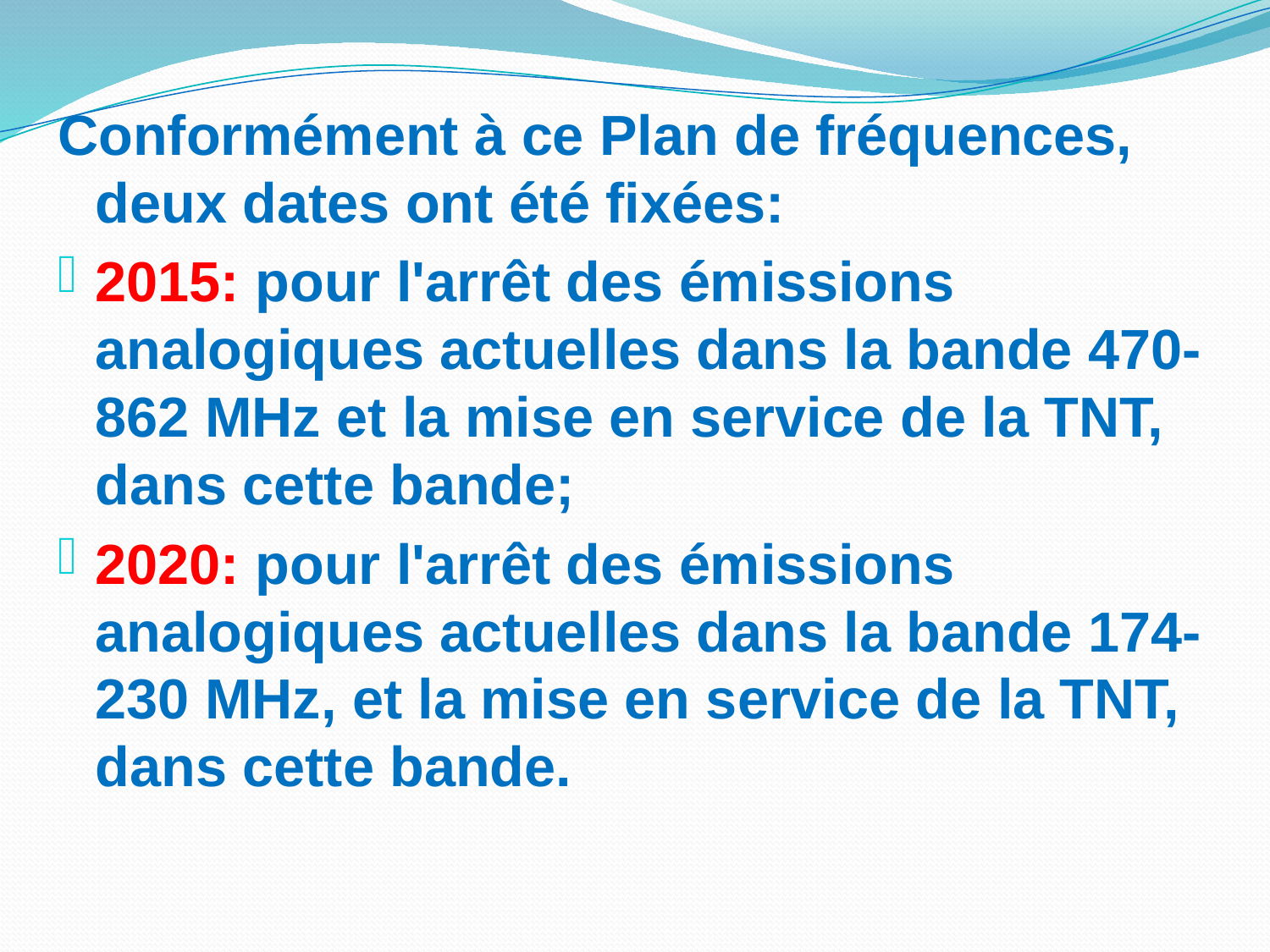

Conformément à ce Plan de fréquences, deux dates ont été fixées:
2015: pour l'arrêt des émissions analogiques actuelles dans la bande 470-862 MHz et la mise en service de la TNT, dans cette bande;
2020: pour l'arrêt des émissions analogiques actuelles dans la bande 174-230 MHz, et la mise en service de la TNT, dans cette bande.